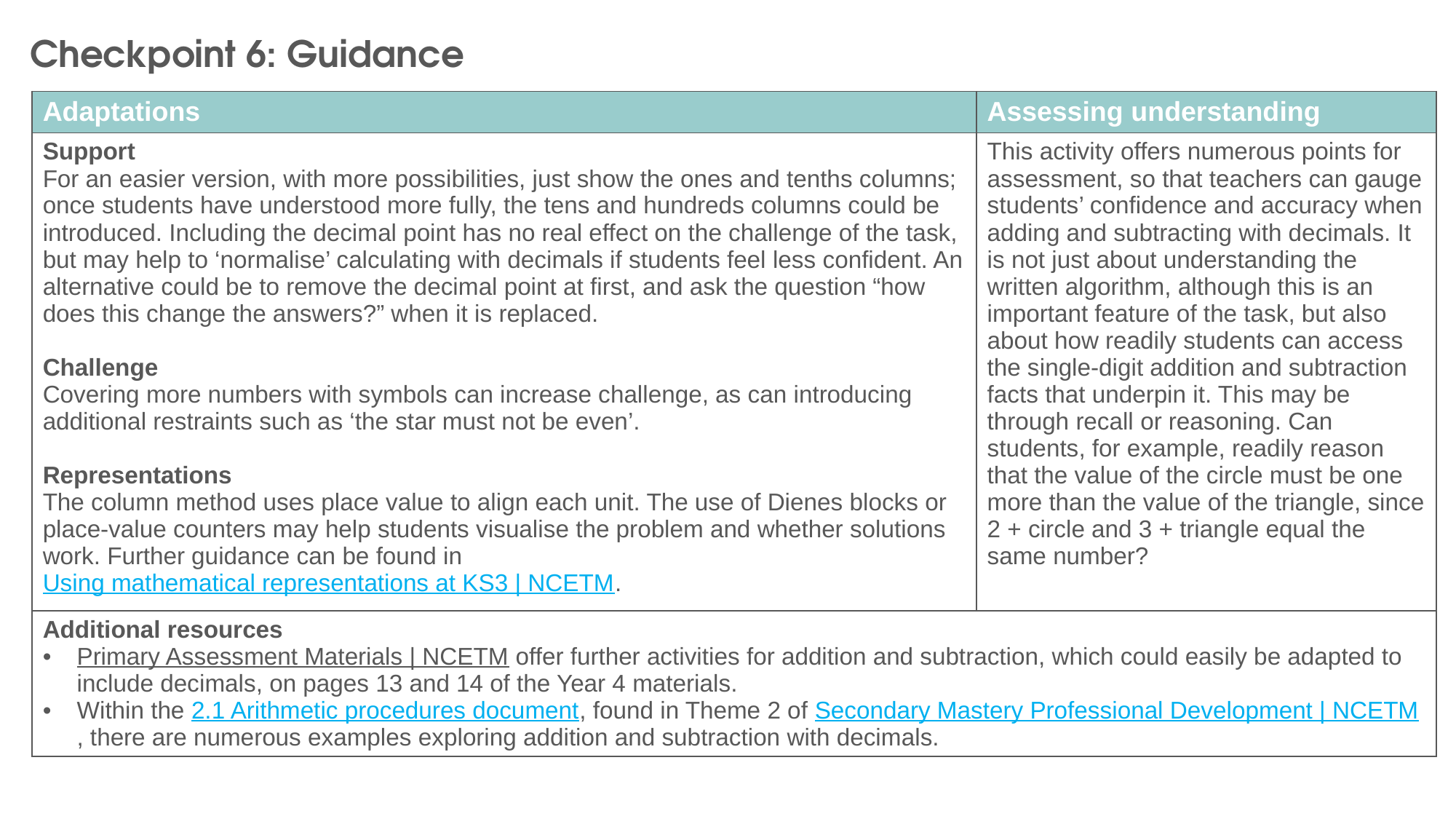

Checkpoint 6: Guidance
| Adaptations | Assessing understanding |
| --- | --- |
| Support For an easier version, with more possibilities, just show the ones and tenths columns; once students have understood more fully, the tens and hundreds columns could be introduced. Including the decimal point has no real effect on the challenge of the task, but may help to ‘normalise’ calculating with decimals if students feel less confident. An alternative could be to remove the decimal point at first, and ask the question “how does this change the answers?” when it is replaced. Challenge Covering more numbers with symbols can increase challenge, as can introducing additional restraints such as ‘the star must not be even’. Representations The column method uses place value to align each unit. The use of Dienes blocks or place-value counters may help students visualise the problem and whether solutions work. Further guidance can be found in Using mathematical representations at KS3 | NCETM. | This activity offers numerous points for assessment, so that teachers can gauge students’ confidence and accuracy when adding and subtracting with decimals. It is not just about understanding the written algorithm, although this is an important feature of the task, but also about how readily students can access the single-digit addition and subtraction facts that underpin it. This may be through recall or reasoning. Can students, for example, readily reason that the value of the circle must be one more than the value of the triangle, since 2 + circle and 3 + triangle equal the same number? |
| Additional resources Primary Assessment Materials | NCETM offer further activities for addition and subtraction, which could easily be adapted to include decimals, on pages 13 and 14 of the Year 4 materials. Within the 2.1 Arithmetic procedures document, found in Theme 2 of Secondary Mastery Professional Development | NCETM, there are numerous examples exploring addition and subtraction with decimals. |  |